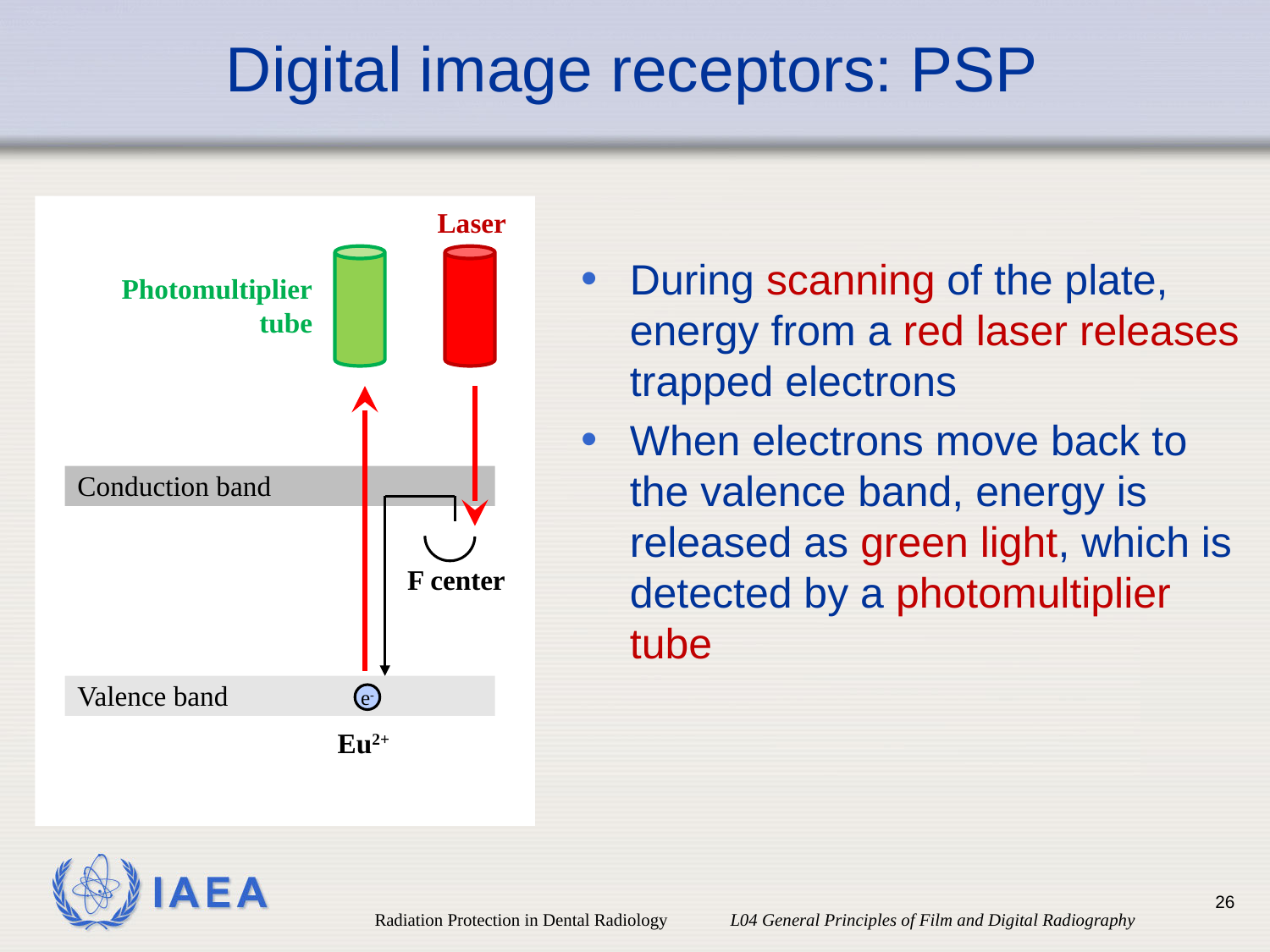

# Digital image receptors: PSP

Conduction band

Valence band

F center
Eu2+
Laser

During scanning of the plate, energy from a red laser releases trapped electrons
When electrons move back to the valence band, energy is released as green light, which is detected by a photomultiplier tube

Photomultiplier
tube
e-
26
Radiation Protection in Dental Radiology              L04 General Principles of Film and Digital Radiography